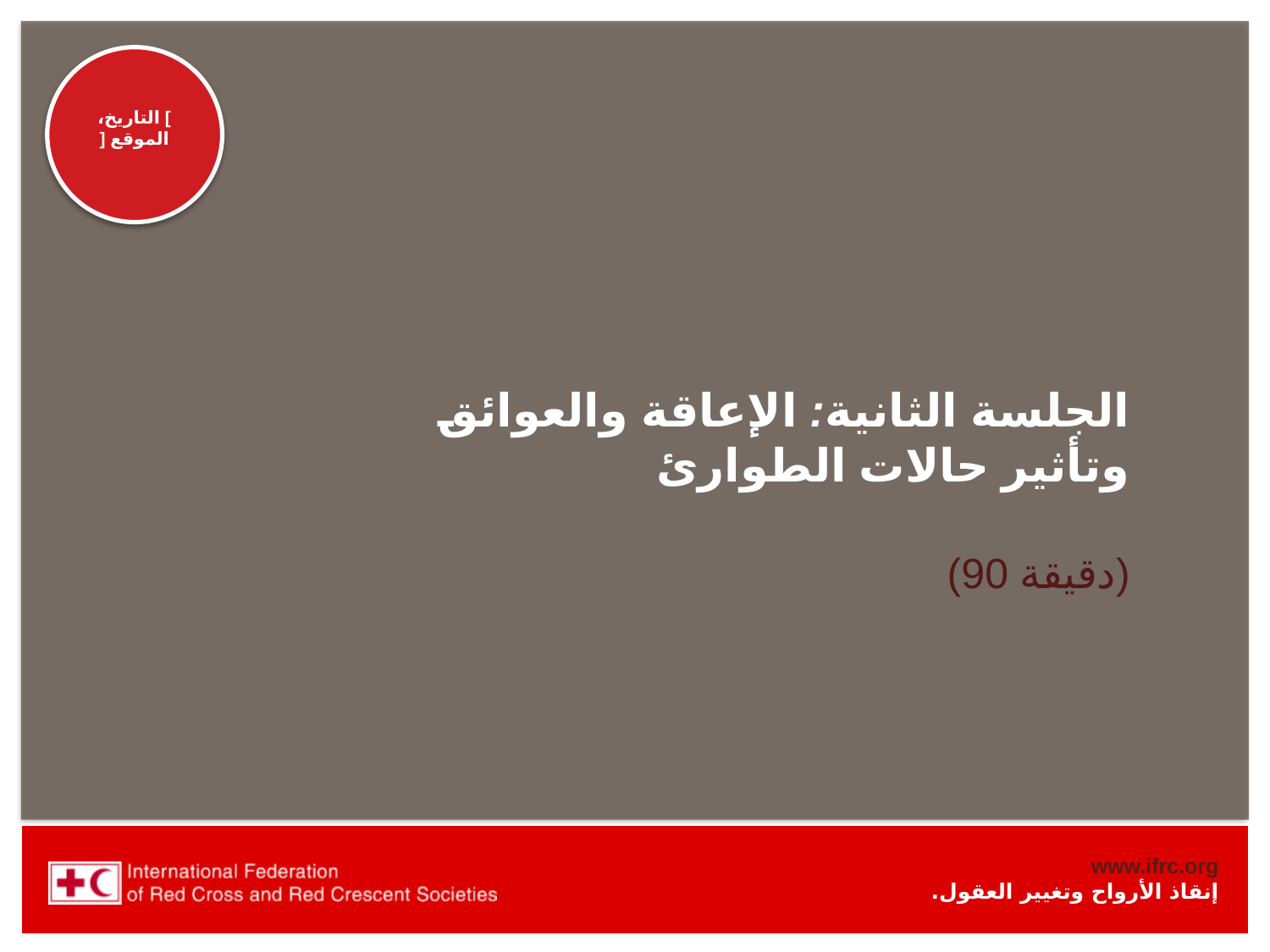

# الجلسة الثانية: الإعاقة والعوائق وتأثير حالات الطوارئ
(90 دقيقة)